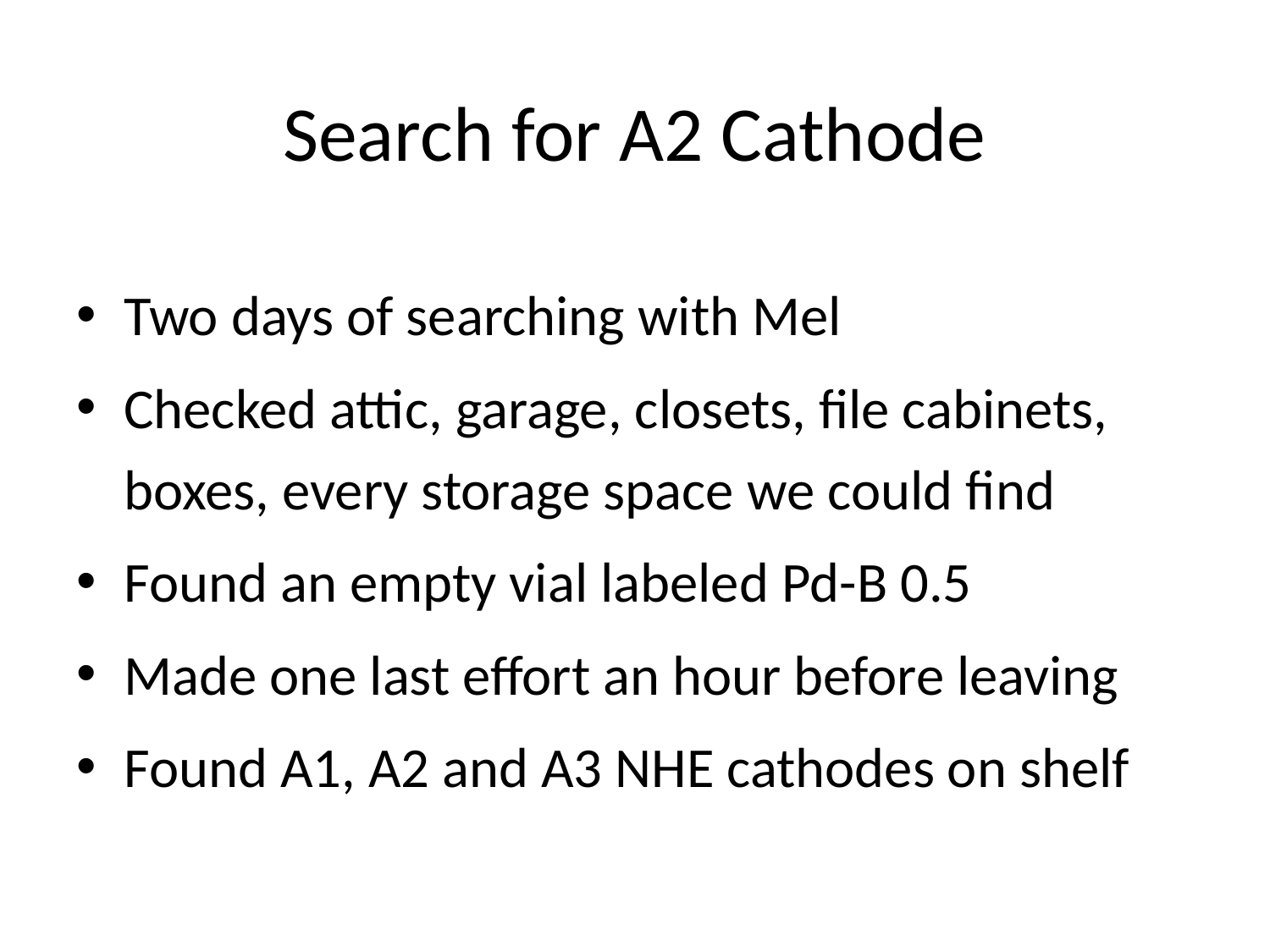

# Search for A2 Cathode
Two days of searching with Mel
Checked attic, garage, closets, file cabinets, boxes, every storage space we could find
Found an empty vial labeled Pd-B 0.5
Made one last effort an hour before leaving
Found A1, A2 and A3 NHE cathodes on shelf